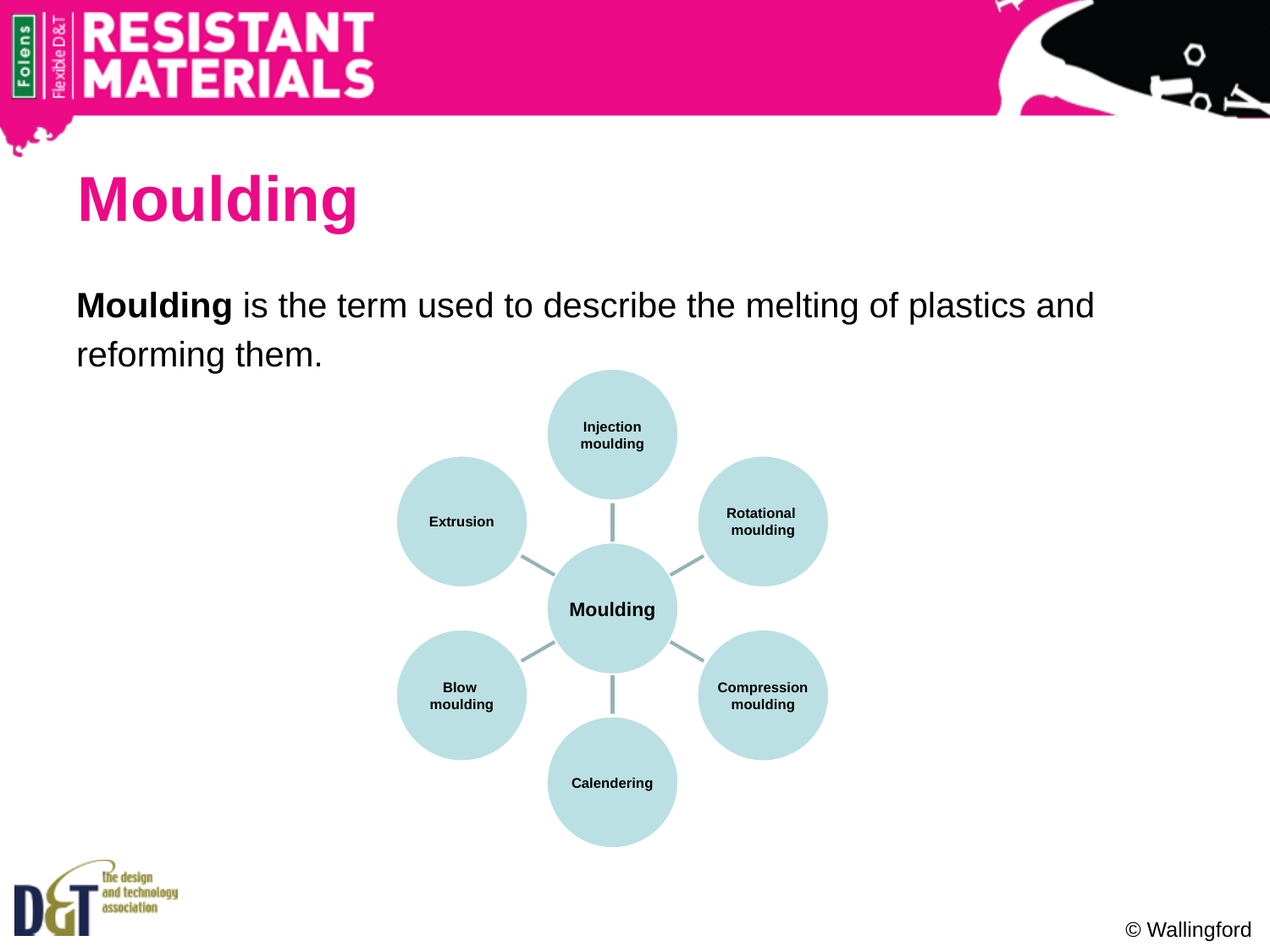

# Moulding
Moulding is the term used to describe the melting of plastics and
reforming them.

Moulding

Injection
moulding

Rotational
moulding

Compression
moulding

Calendering

Blow
moulding

Extrusion
© Wallingford